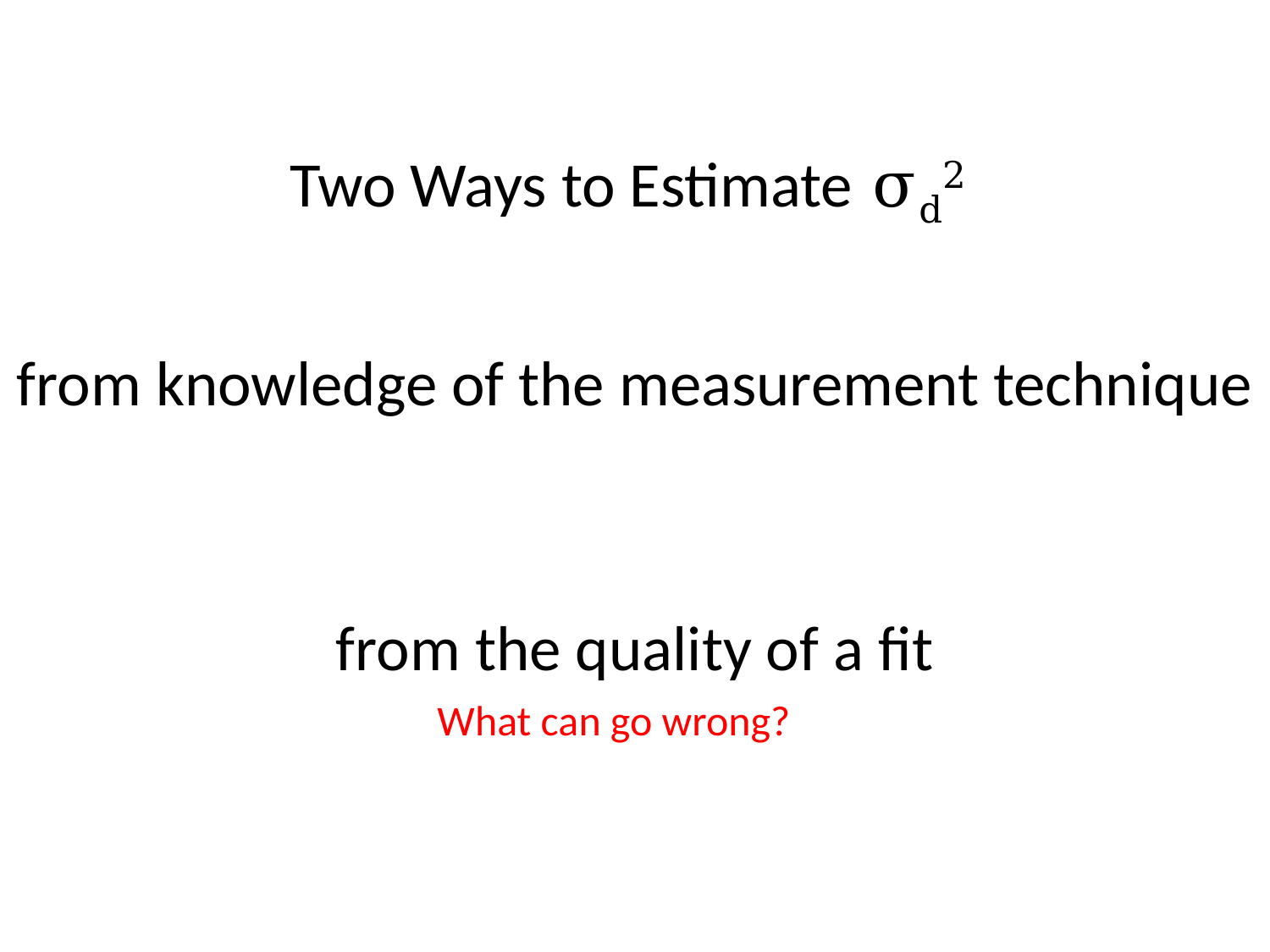

# Two Ways to Estimate σd2
from knowledge of the measurement technique
from the quality of a fit
What can go wrong?